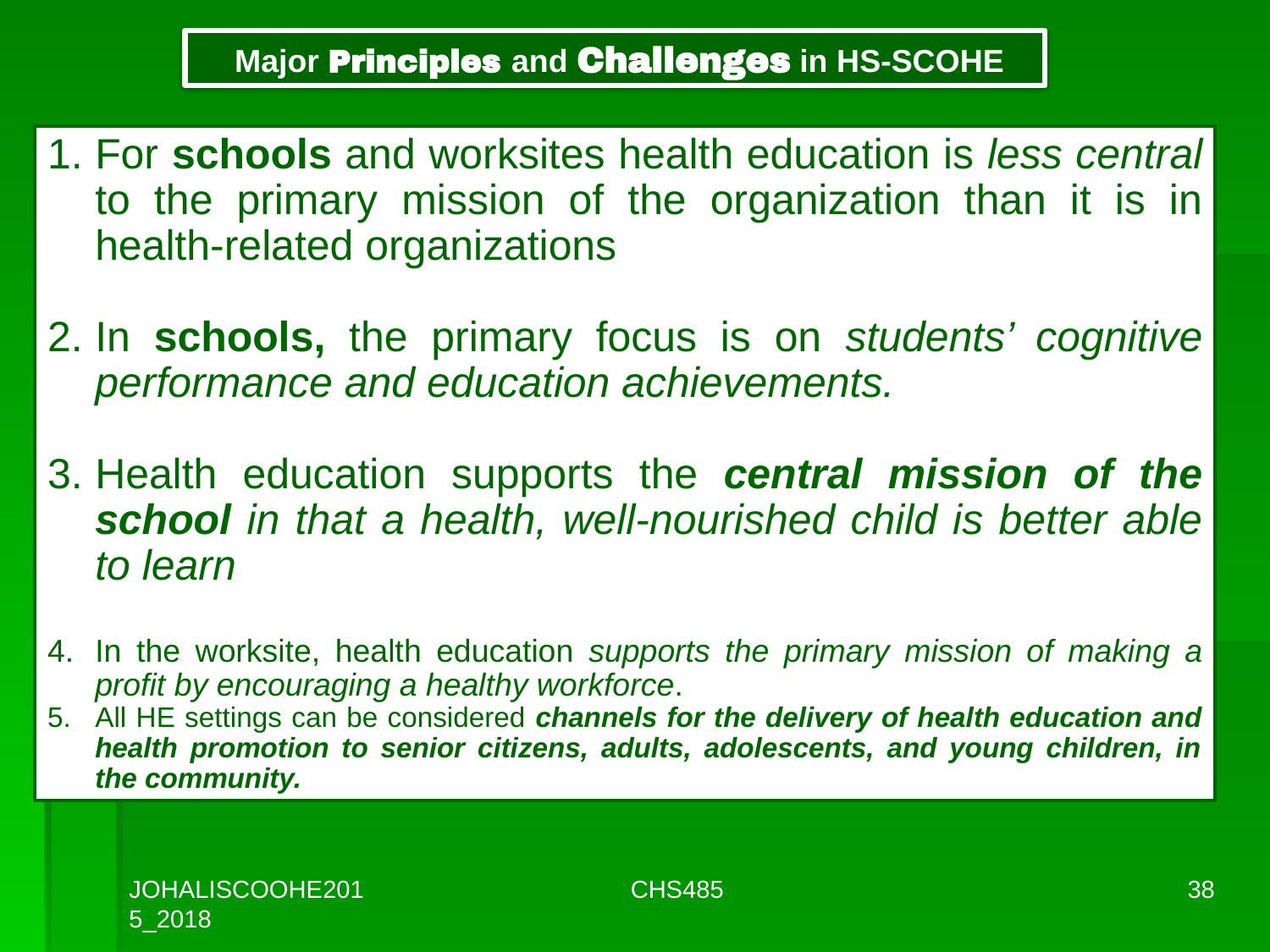

Major Principles and Challenges in HS-SCOHE
For schools and worksites health education is less central to the primary mission of the organization than it is in health-related organizations

In schools, the primary focus is on students’ cognitive performance and education achievements.

Health education supports the central mission of the school in that a health, well-nourished child is better able to learn

In the worksite, health education supports the primary mission of making a profit by encouraging a healthy workforce.
All HE settings can be considered channels for the delivery of health education and health promotion to senior citizens, adults, adolescents, and young children, in the community.
JOHALISCOOHE2015_2018
CHS485
38